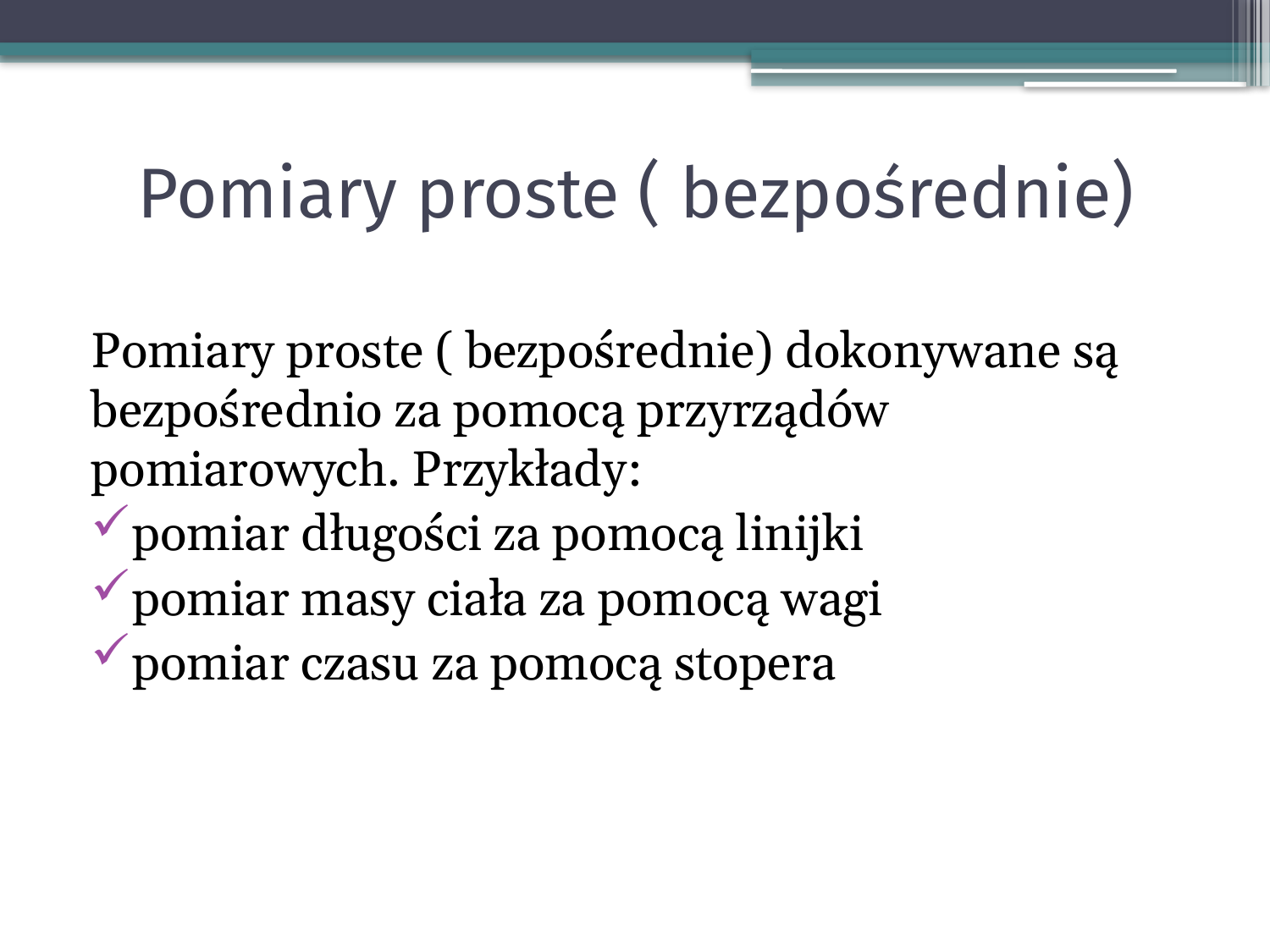

# Pomiary proste ( bezpośrednie)
Pomiary proste ( bezpośrednie) dokonywane są bezpośrednio za pomocą przyrządów pomiarowych. Przykłady:
pomiar długości za pomocą linijki
pomiar masy ciała za pomocą wagi
pomiar czasu za pomocą stopera